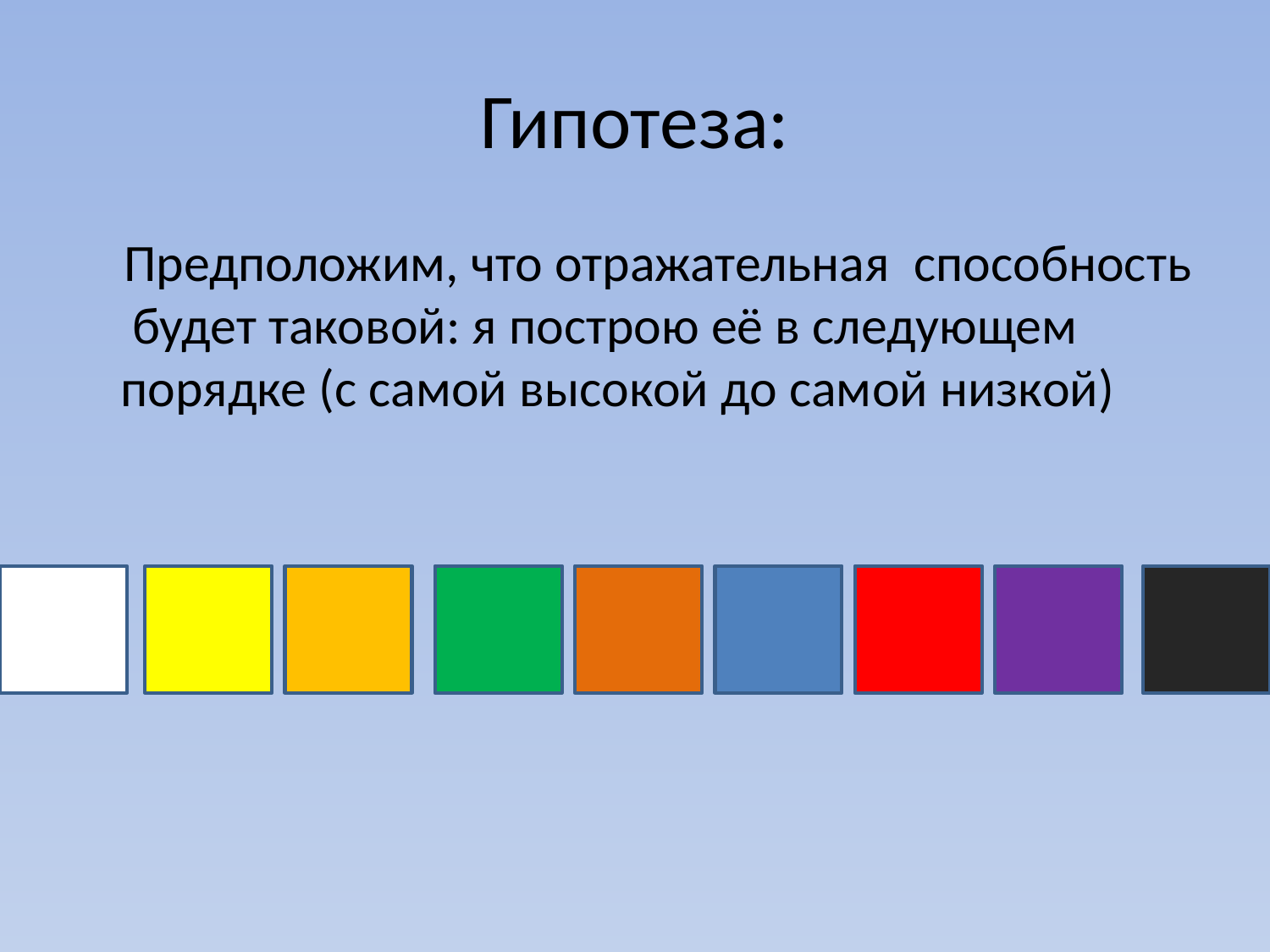

# Гипотеза:
    Предположим, что отражательная  способность  будет таковой: я построю её в следующем порядке (с самой высокой до самой низкой)